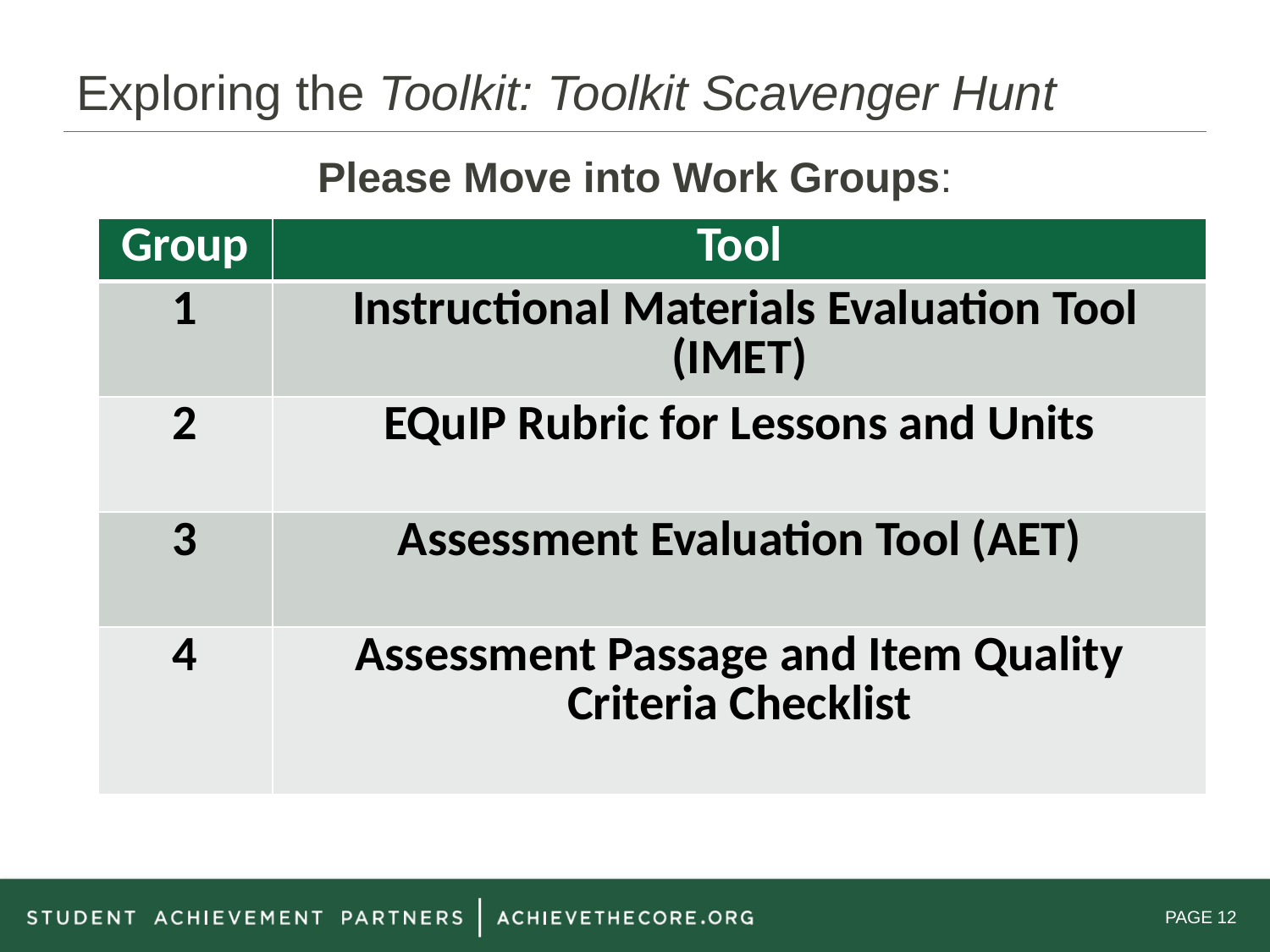

# Exploring the Toolkit: Toolkit Scavenger Hunt
Please Move into Work Groups:

| Group | Tool |
| --- | --- |
| 1 | Instructional Materials Evaluation Tool (IMET) |
| 2 | EQuIP Rubric for Lessons and Units |
| 3 | Assessment Evaluation Tool (AET) |
| 4 | Assessment Passage and Item Quality Criteria Checklist |